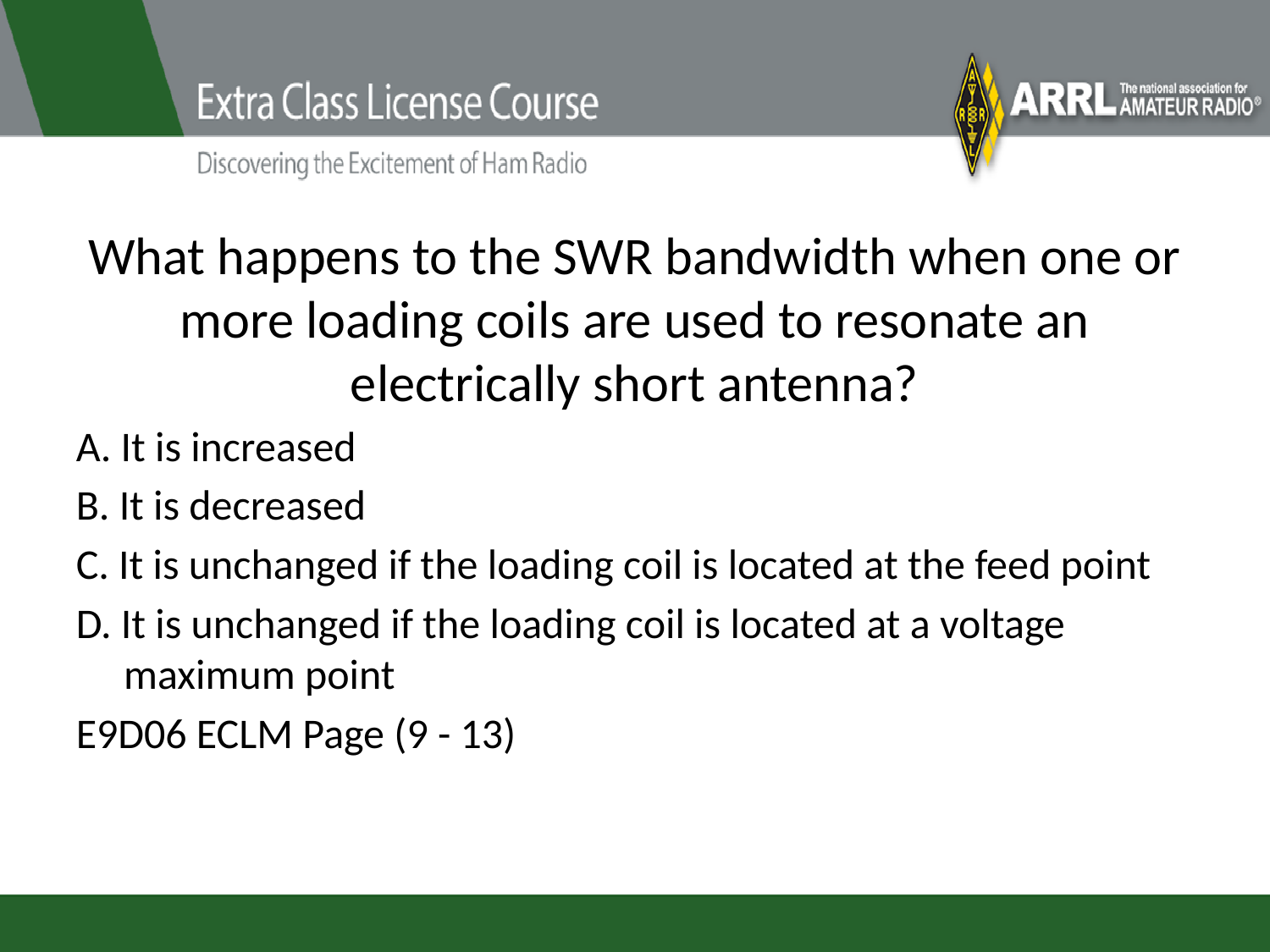

# What happens to the SWR bandwidth when one or more loading coils are used to resonate an electrically short antenna?
A. It is increased
B. It is decreased
C. It is unchanged if the loading coil is located at the feed point
D. It is unchanged if the loading coil is located at a voltage maximum point
E9D06 ECLM Page (9 - 13)